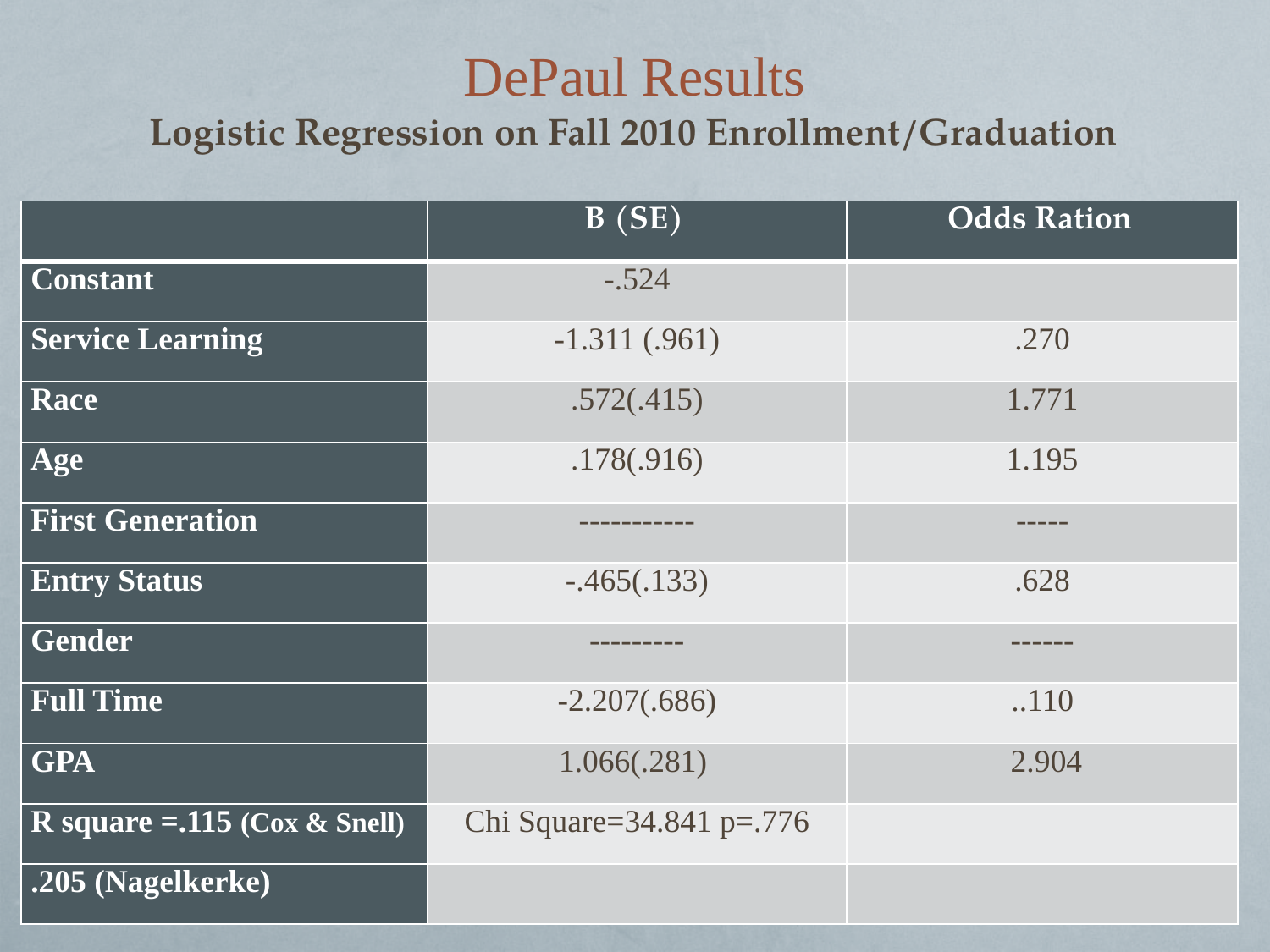

# DePaul Results Logistic Regression on Fall 2010 Enrollment/Graduation
|  | B (SE) | Odds Ration |
| --- | --- | --- |
| Constant | -.524 |  |
| Service Learning | -1.311 (.961) | .270 |
| Race | .572(.415) | 1.771 |
| Age | .178(.916) | 1.195 |
| First Generation | ----------- | ----- |
| Entry Status | -.465(.133) | .628 |
| Gender | --------- | ------ |
| Full Time | -2.207(.686) | ..110 |
| GPA | 1.066(.281) | 2.904 |
| R square =.115 (Cox & Snell) | Chi Square=34.841 p=.776 |  |
| .205 (Nagelkerke) |  |  |